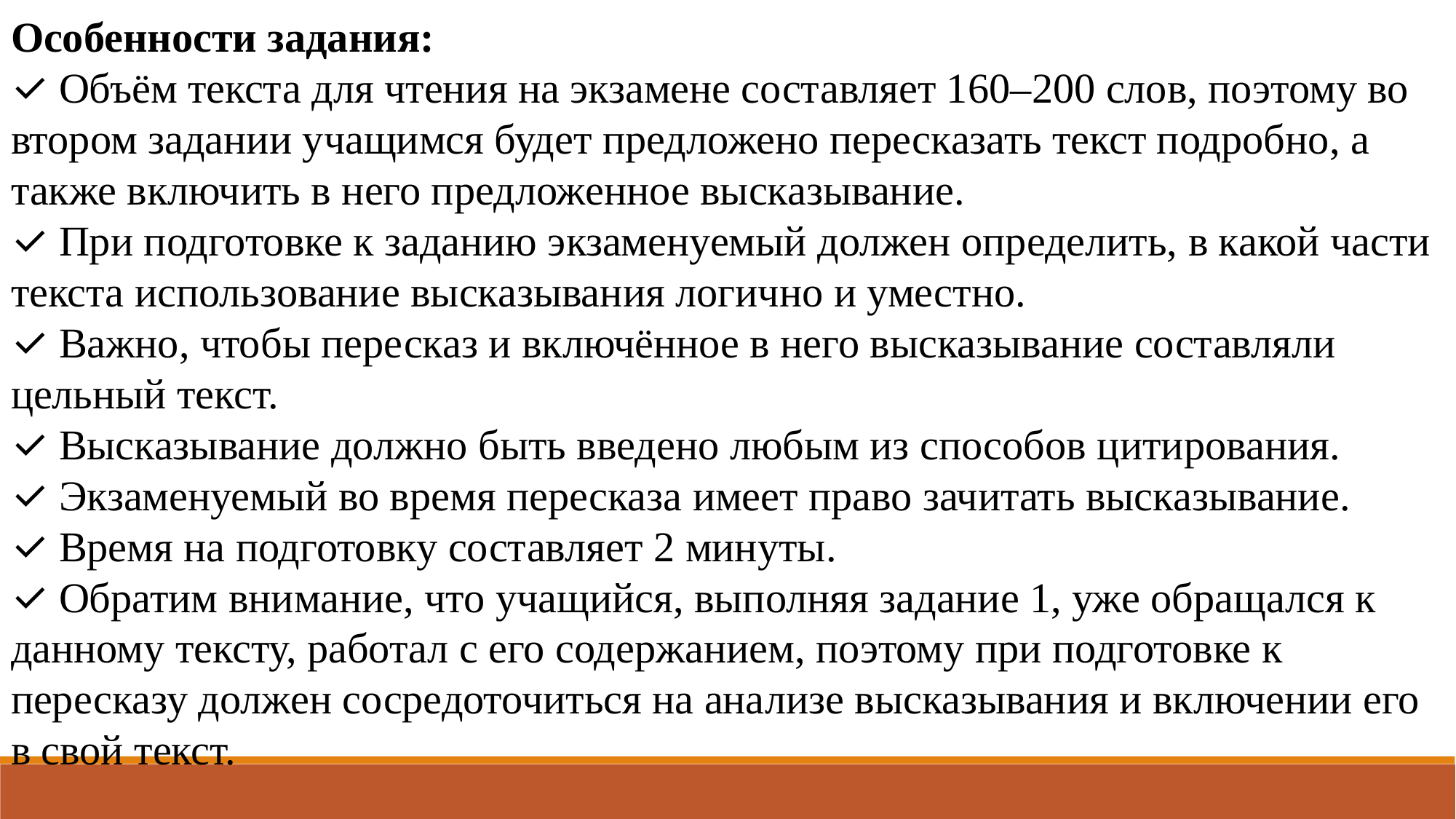

Особенности задания:
✓ Объём текста для чтения на экзамене составляет 160–200 слов, поэтому во втором задании учащимся будет предложено пересказать текст подробно, а также включить в него предложенное высказывание.
✓ При подготовке к заданию экзаменуемый должен определить, в какой части текста использование высказывания логично и уместно.
✓ Важно, чтобы пересказ и включённое в него высказывание составляли цельный текст.
✓ Высказывание должно быть введено любым из способов цитирования.
✓ Экзаменуемый во время пересказа имеет право зачитать высказывание.
✓ Время на подготовку составляет 2 минуты.
✓ Обратим внимание, что учащийся, выполняя задание 1, уже обращался к данному тексту, работал с его содержанием, поэтому при подготовке к пересказу должен сосредоточиться на анализе высказывания и включении его в свой текст.